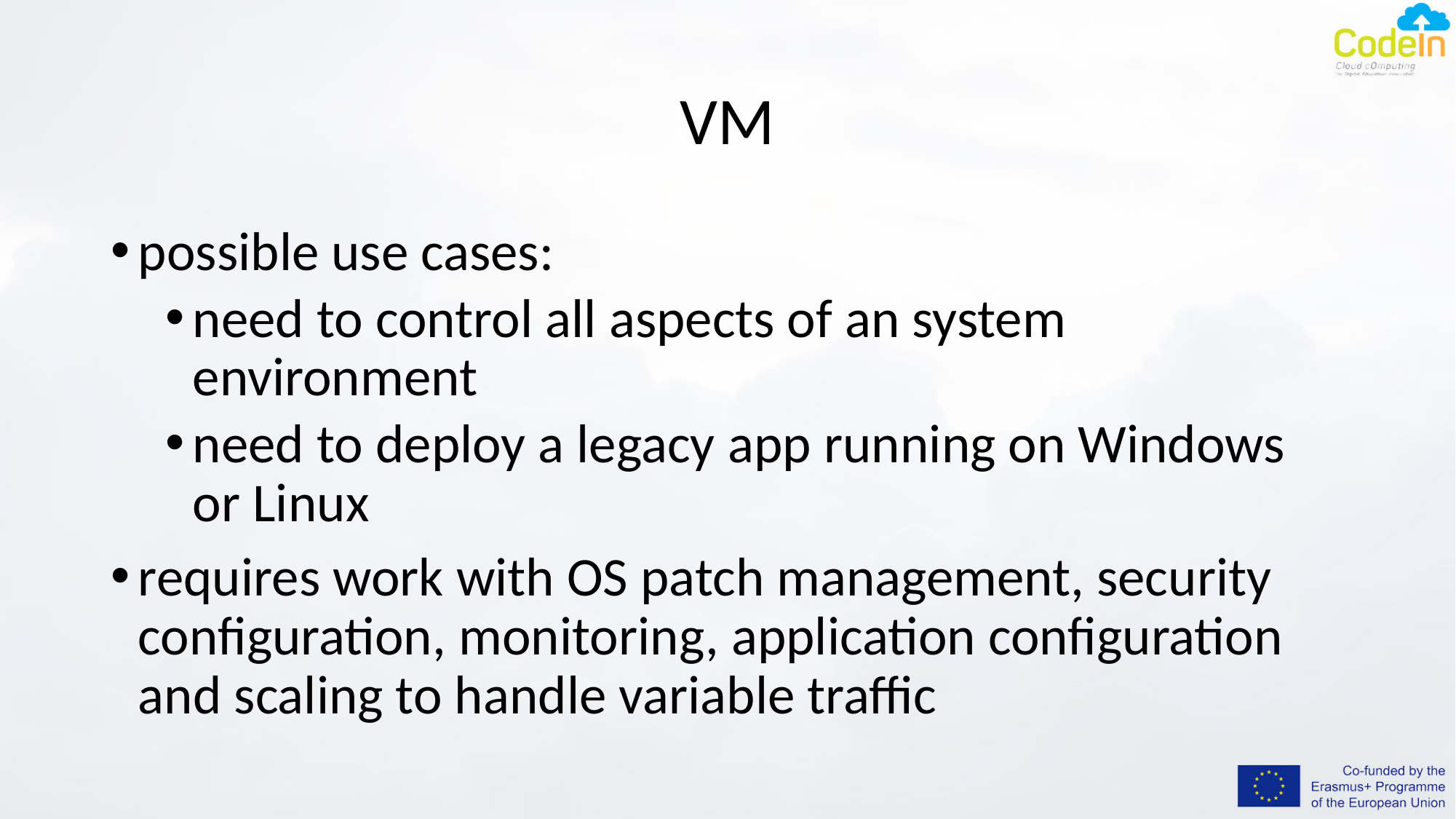

# VM
possible use cases:
need to control all aspects of an system environment
need to deploy a legacy app running on Windows or Linux
requires work with OS patch management, security configuration, monitoring, application configuration and scaling to handle variable traffic